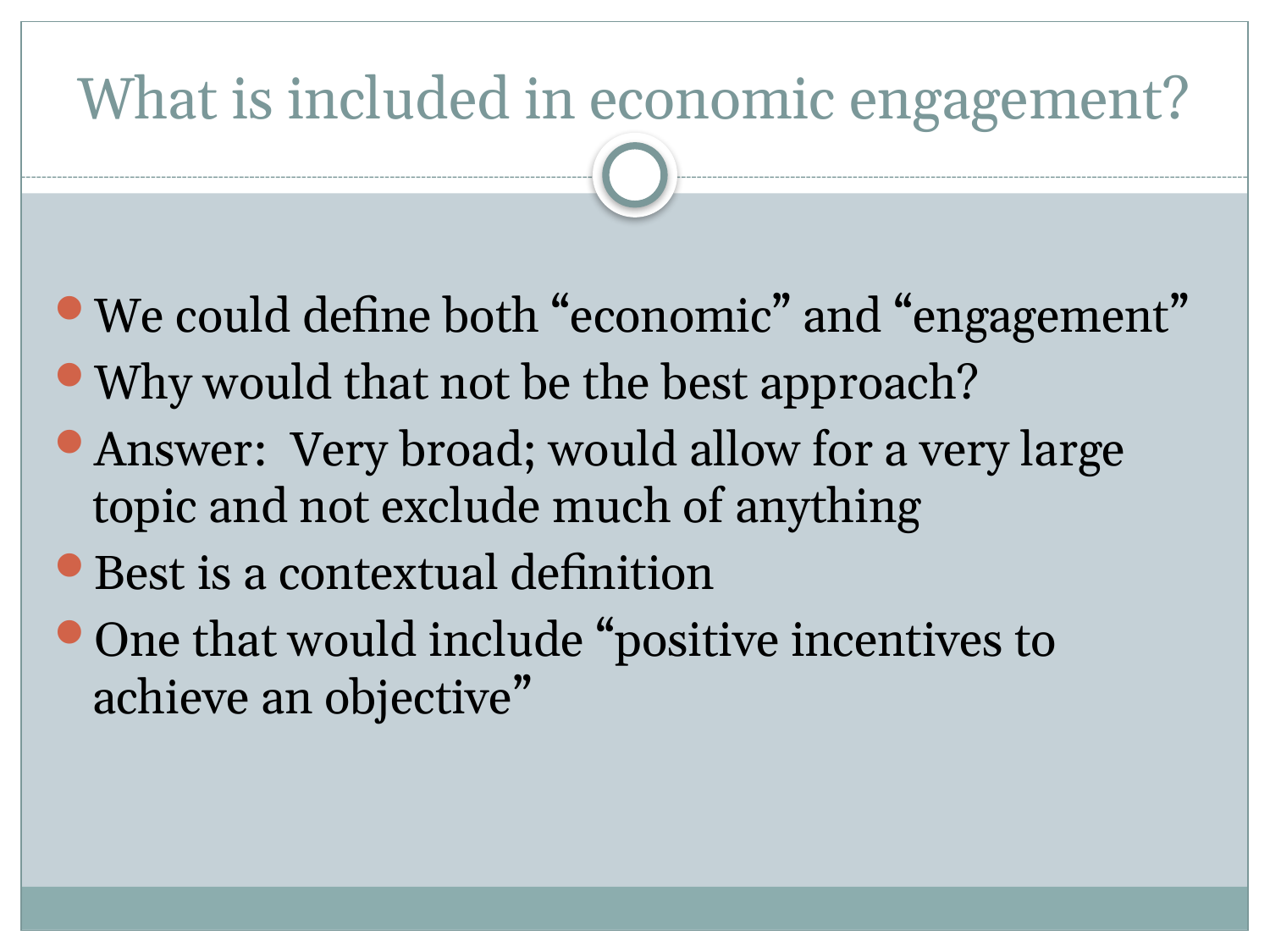

# What is included in economic engagement?

We could define both “economic” and “engagement”
Why would that not be the best approach?
Answer:  Very broad; would allow for a very large topic and not exclude much of anything
Best is a contextual definition
One that would include “positive incentives to achieve an objective”